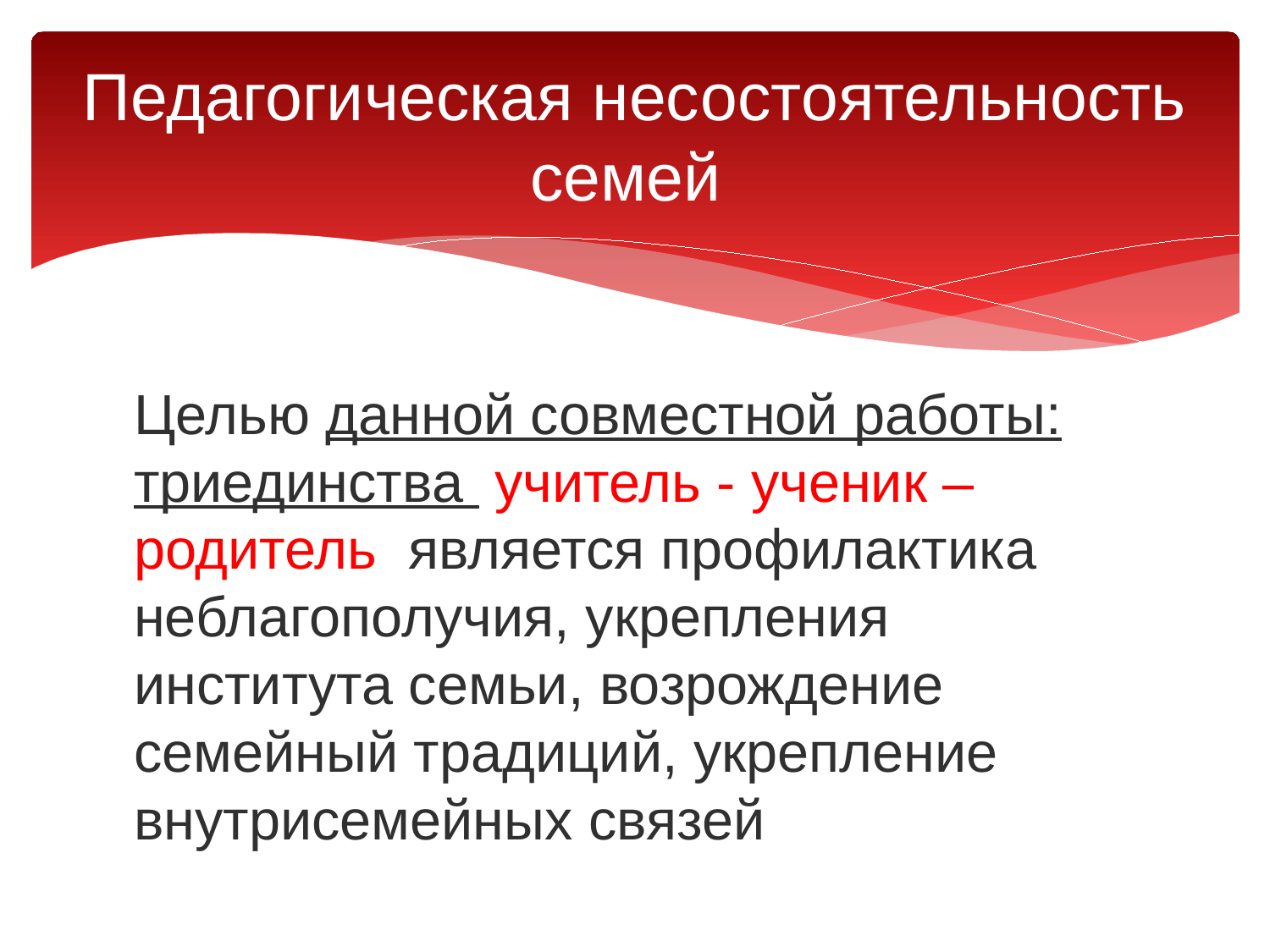

# Педагогическая несостоятельность семей
Целью данной совместной работы: триединства  учитель - ученик – родитель  является профилактика неблагополучия, укрепления института семьи, возрождение семейный традиций, укрепление внутрисемейных связей